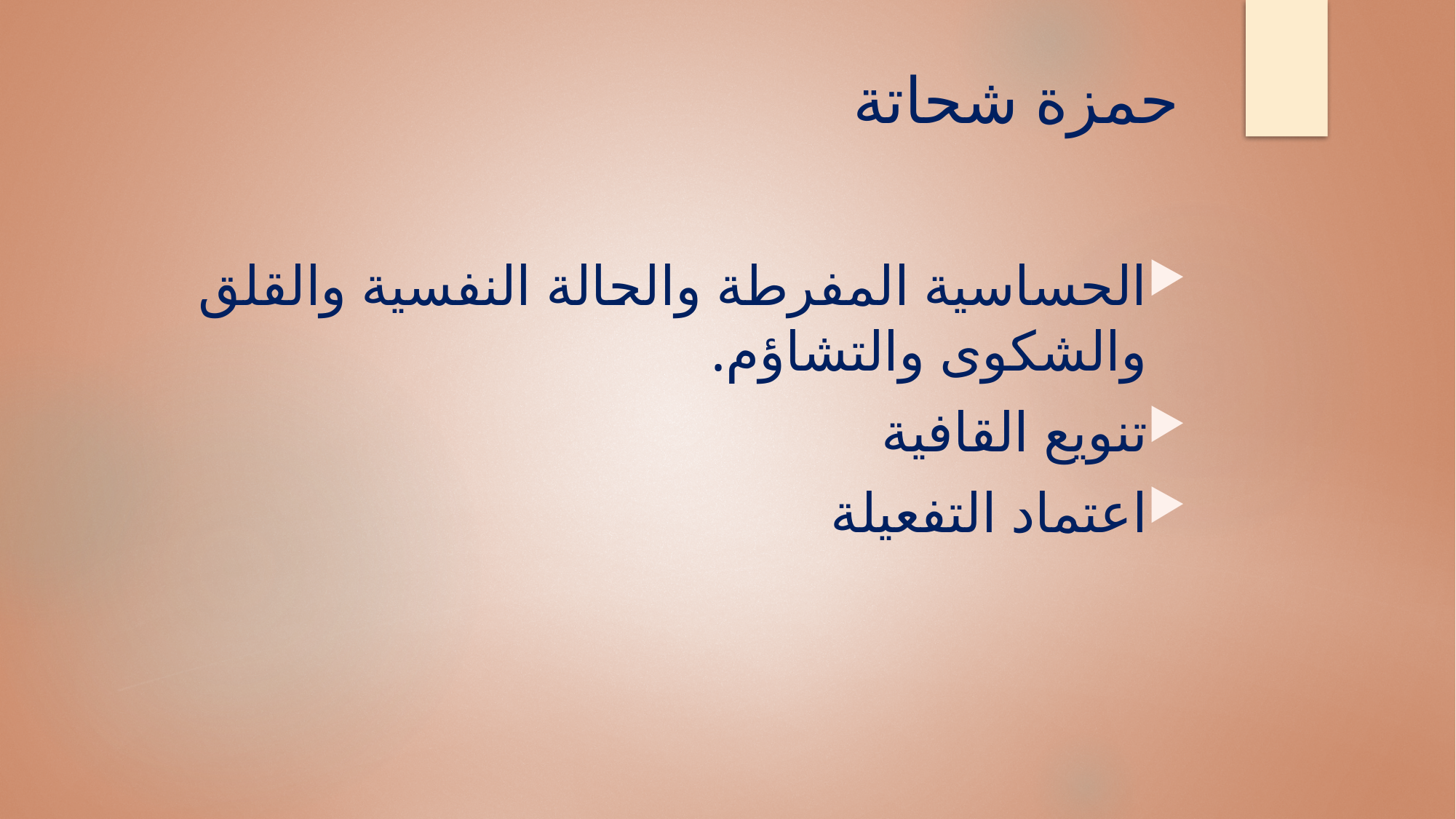

# حمزة شحاتة
الحساسية المفرطة والحالة النفسية والقلق والشكوى والتشاؤم.
تنويع القافية
اعتماد التفعيلة